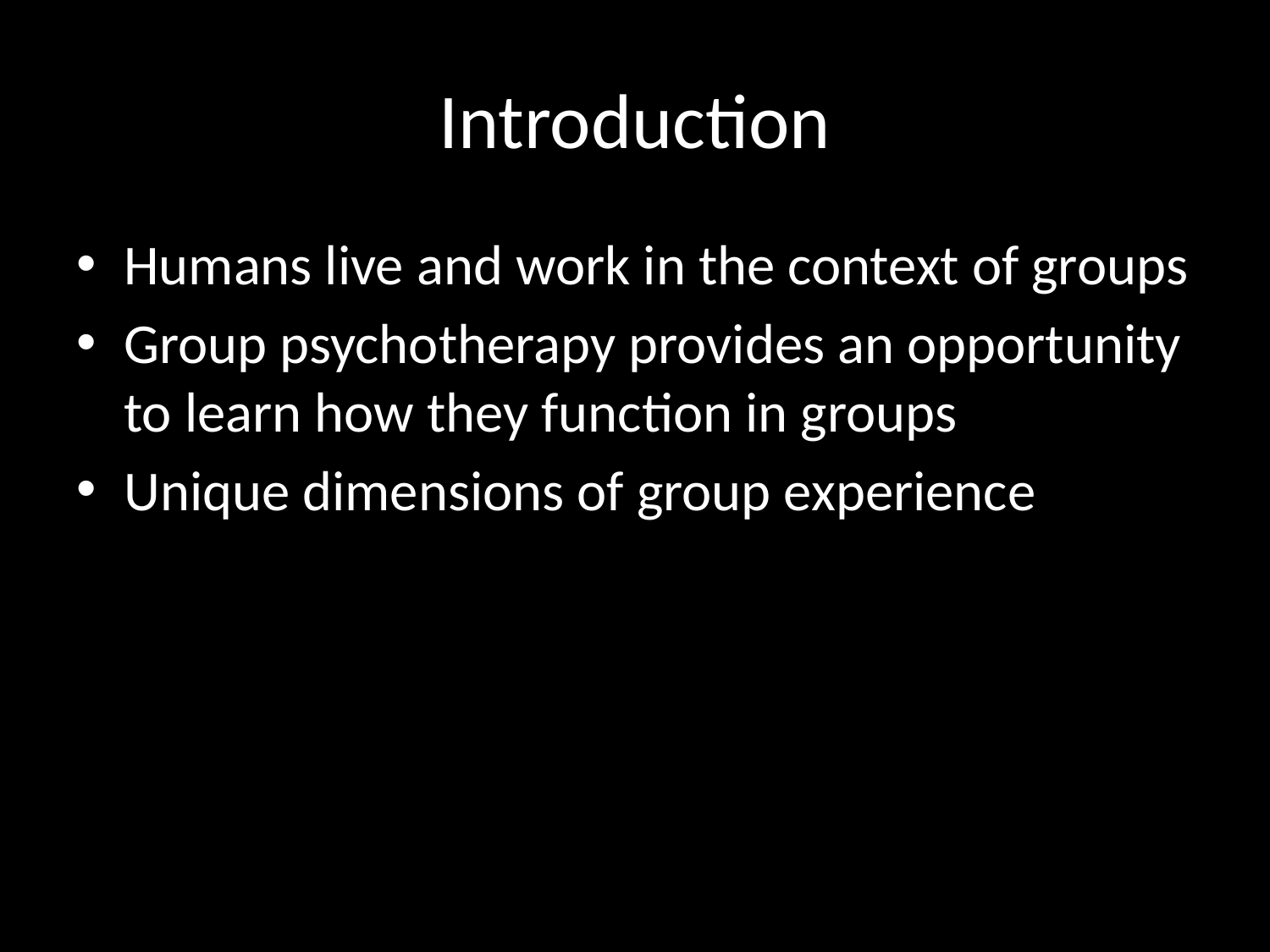

# Introduction
Humans live and work in the context of groups
Group psychotherapy provides an opportunity to learn how they function in groups
Unique dimensions of group experience